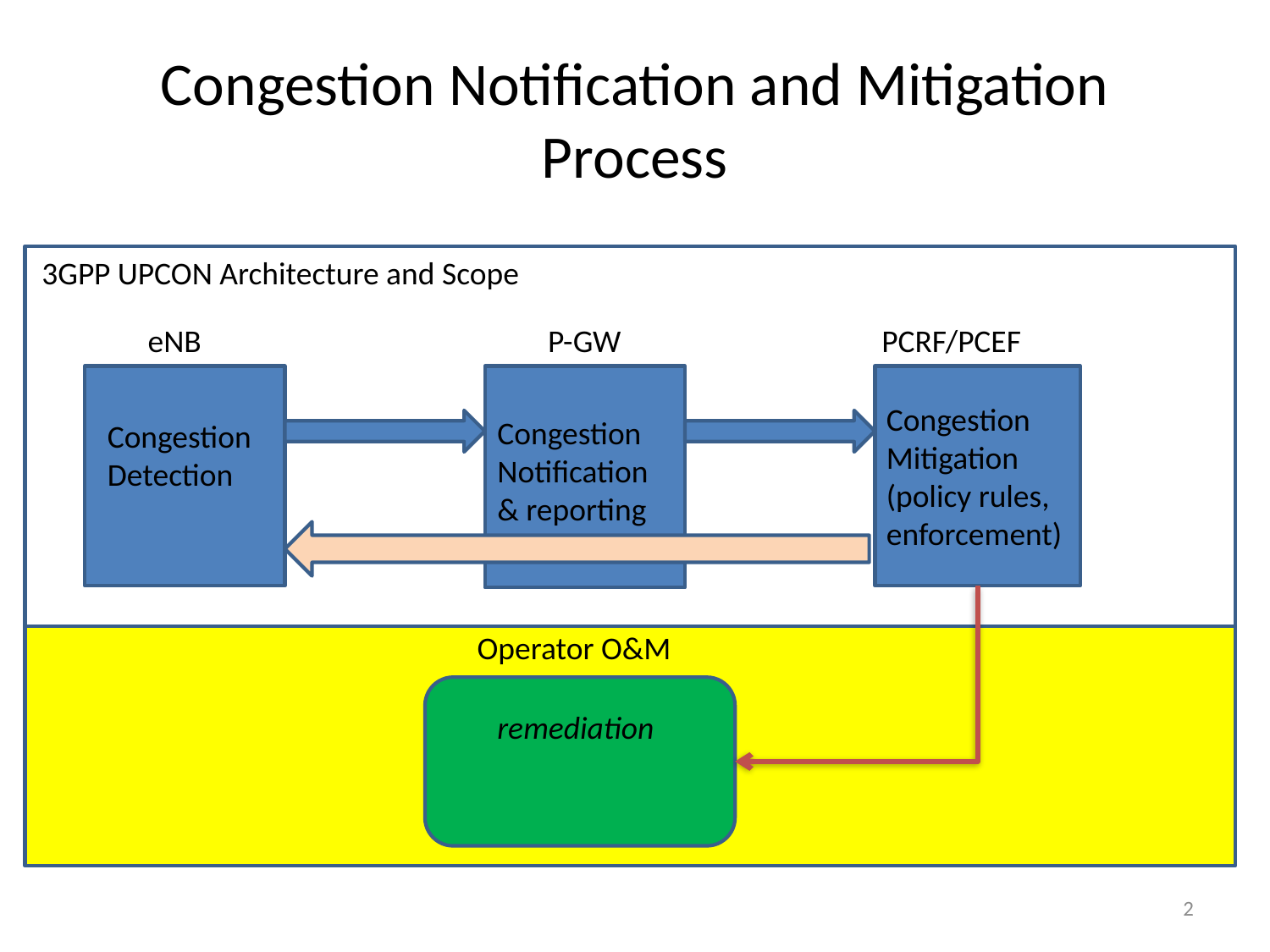

# Congestion Notification and Mitigation Process

3GPP UPCON Architecture and Scope
eNB
P-GW
PCRF/PCEF

Congestion Mitigation (policy rules, enforcement)
Congestion Notification& reporting
Congestion Detection

Operator O&M

remediation
2